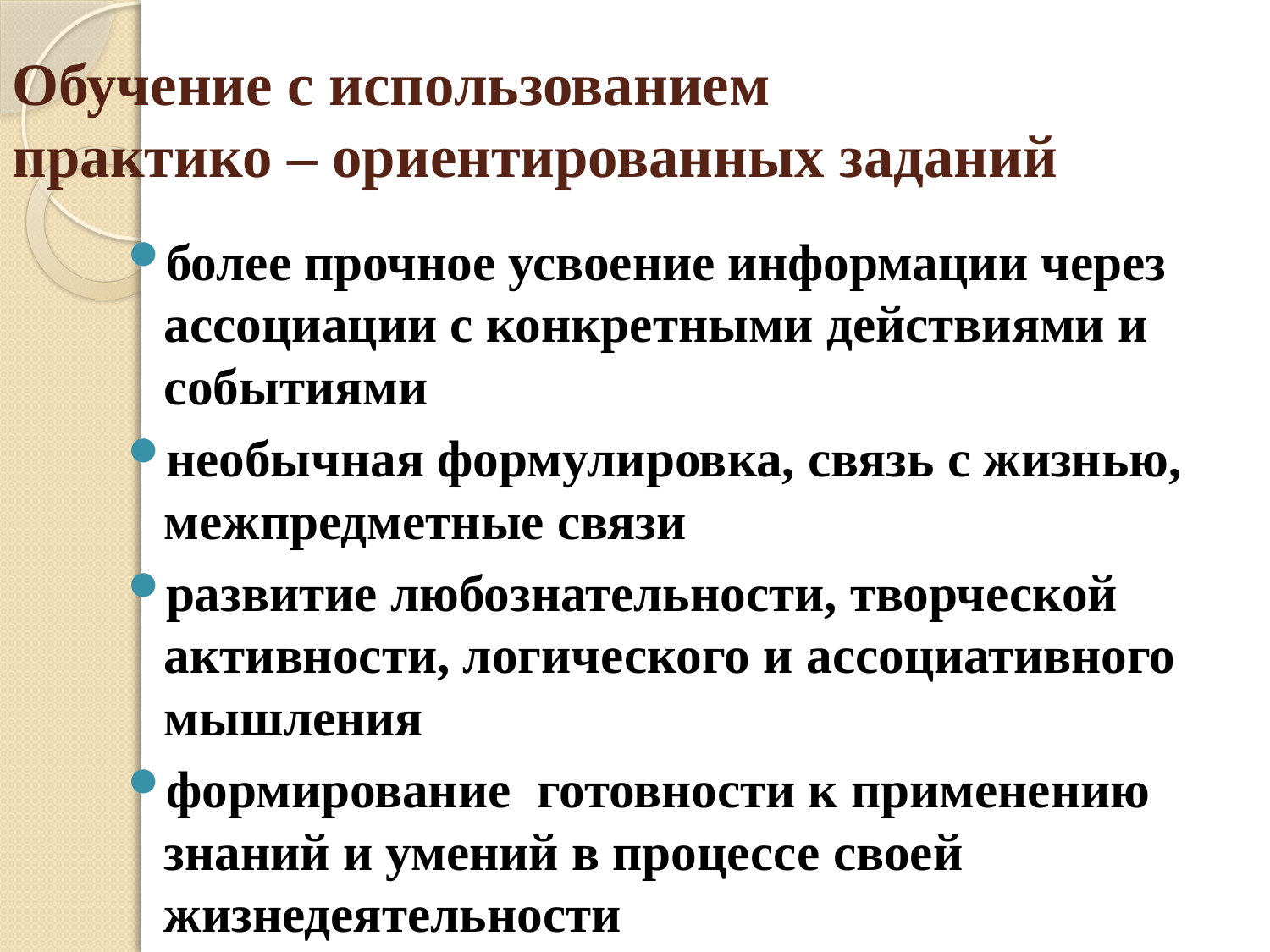

# Обучение с использованием практико – ориентированных заданий
более прочное усвоение информации через ассоциации с конкретными действиями и событиями
необычная формулировка, связь с жизнью, межпредметные связи
развитие любознательности, творческой активности, логического и ассоциативного мышления
формирование  готовности к применению знаний и умений в процессе своей жизнедеятельности